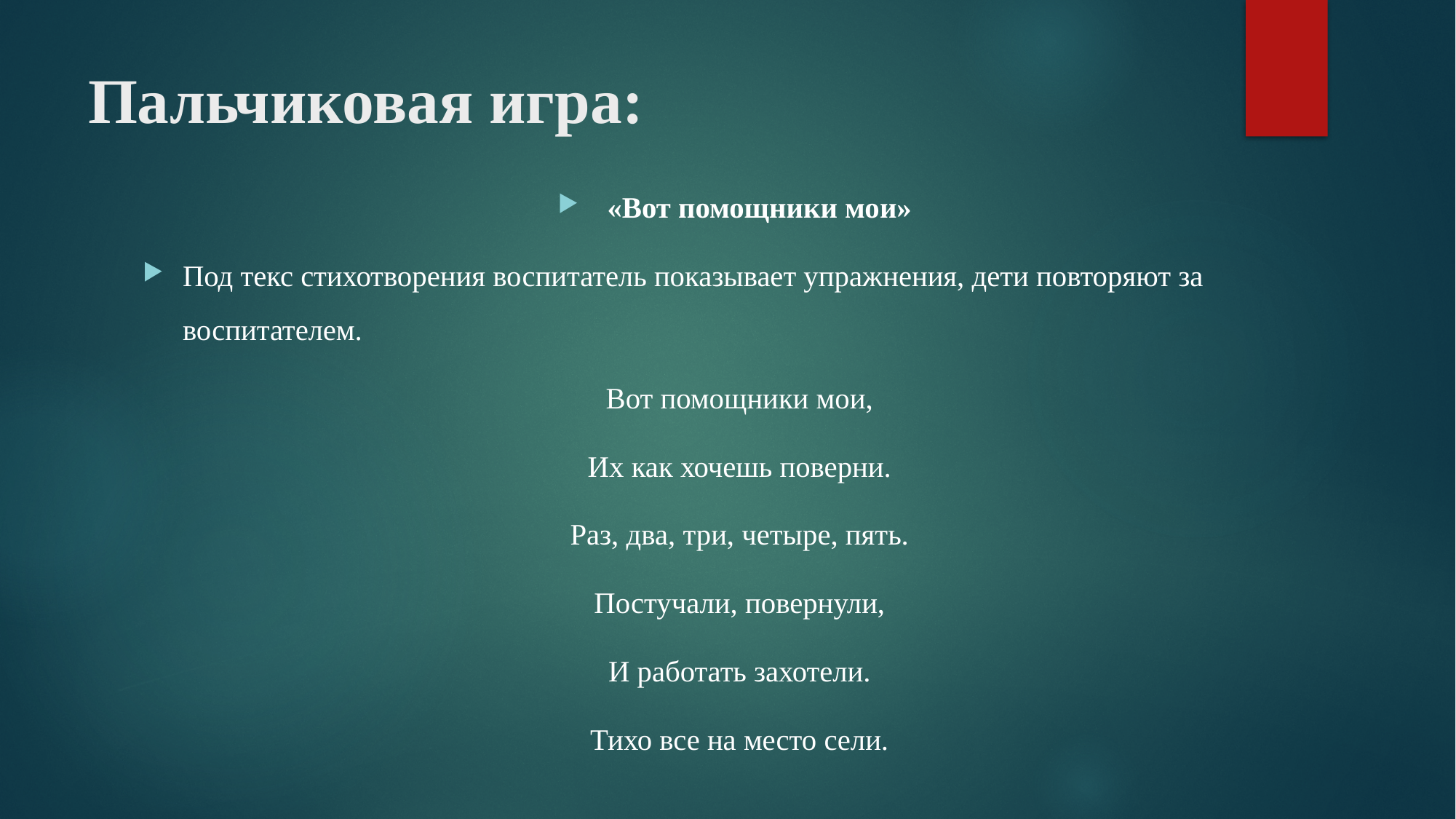

# Пальчиковая игра:
«Вот помощники мои»
Под текс стихотворения воспитатель показывает упражнения, дети повторяют за воспитателем.
Вот помощники мои,
Их как хочешь поверни.
Раз, два, три, четыре, пять.
Постучали, повернули,
И работать захотели.
Тихо все на место сели.